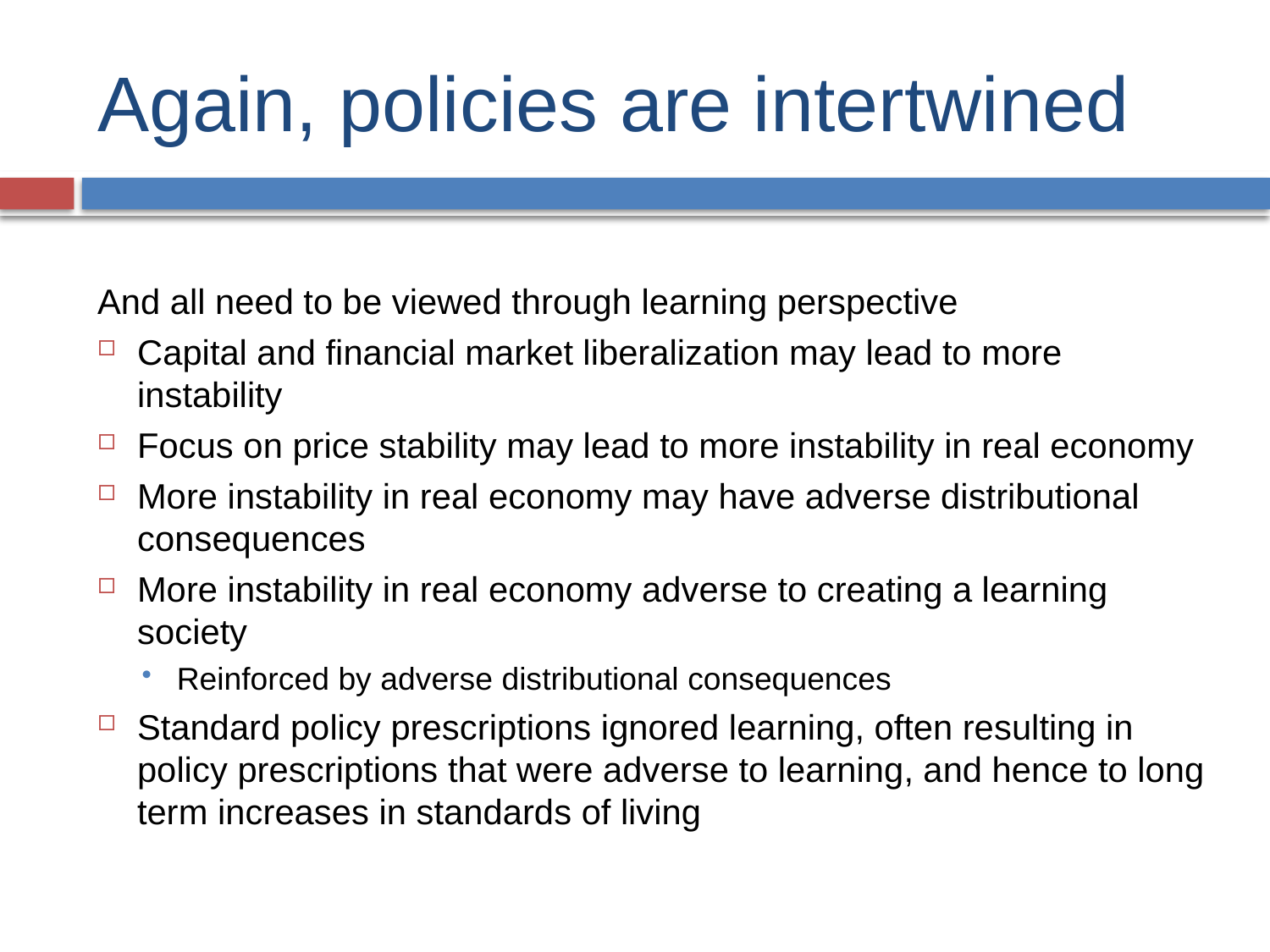

# Again, policies are intertwined

And all need to be viewed through learning perspective
Capital and financial market liberalization may lead to more instability
Focus on price stability may lead to more instability in real economy
More instability in real economy may have adverse distributional consequences
More instability in real economy adverse to creating a learning society
Reinforced by adverse distributional consequences
Standard policy prescriptions ignored learning, often resulting in policy prescriptions that were adverse to learning, and hence to long term increases in standards of living